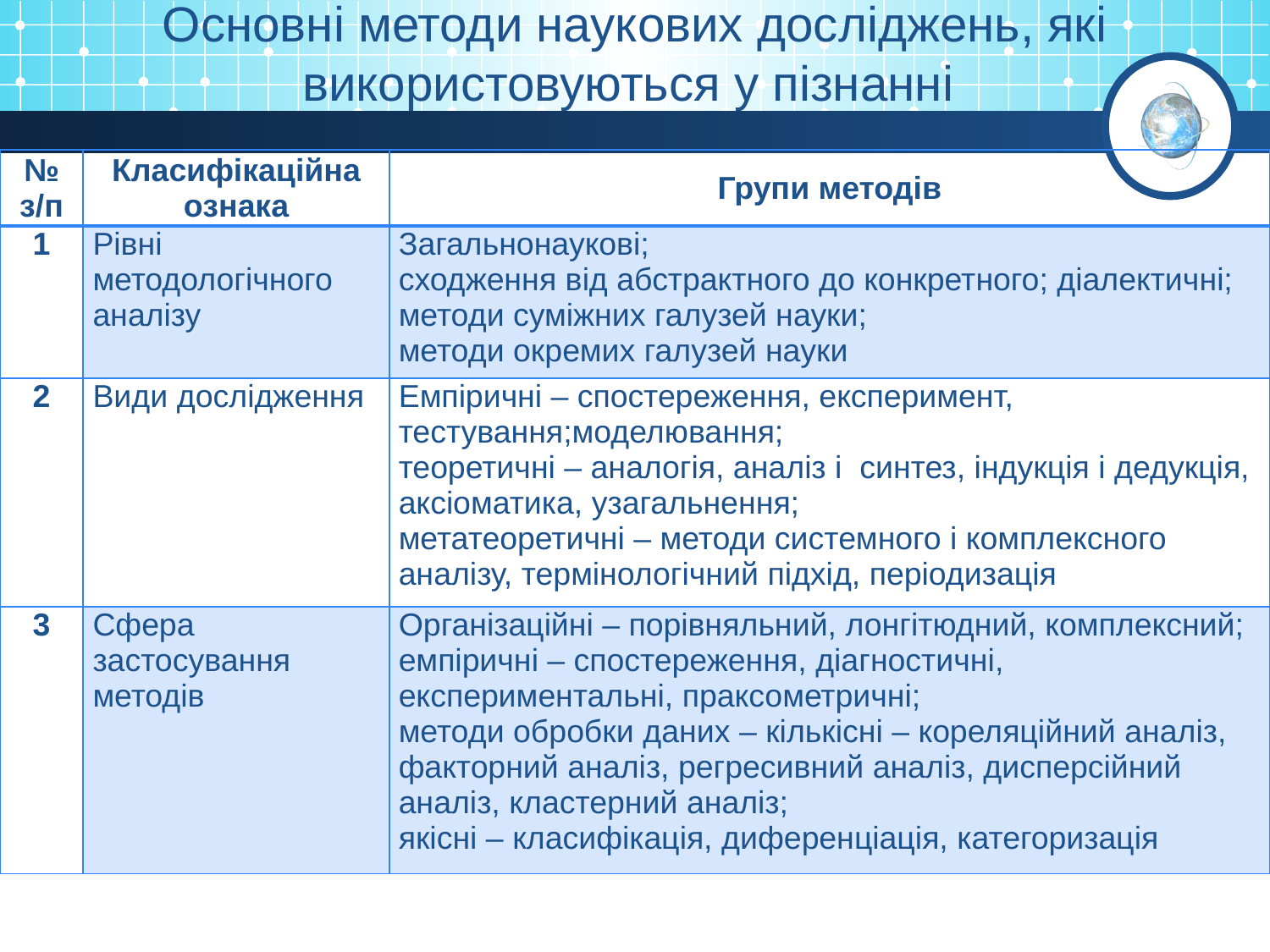

Основні методи наукових досліджень, які використовуються у пізнанні
| № з/п | Класифікаційна ознака | Групи методів |
| --- | --- | --- |
| 1 | Рівні методологічного аналізу | Загальнонаукові; сходження від абстрактного до конкретного; діалектичні; методи суміжних галузей науки; методи окремих галузей науки |
| 2 | Види дослідження | Емпіричні – спостереження, експеримент, тестування;моделювання; теоретичні – аналогія, аналіз і синтез, індукція і дедукція, аксіоматика, узагальнення; метатеоретичні – методи системного і комплексного аналізу, термінологічний підхід, періодизація |
| 3 | Сфера застосування методів | Організаційні – порівняльний, лонгітюдний, комплексний; емпіричні – спостереження, діагностичні, експериментальні, праксометричні; методи обробки даних – кількісні – кореляційний аналіз, факторний аналіз, регресивний аналіз, дисперсійний аналіз, кластерний аналіз; якісні – класифікація, диференціація, категоризація |